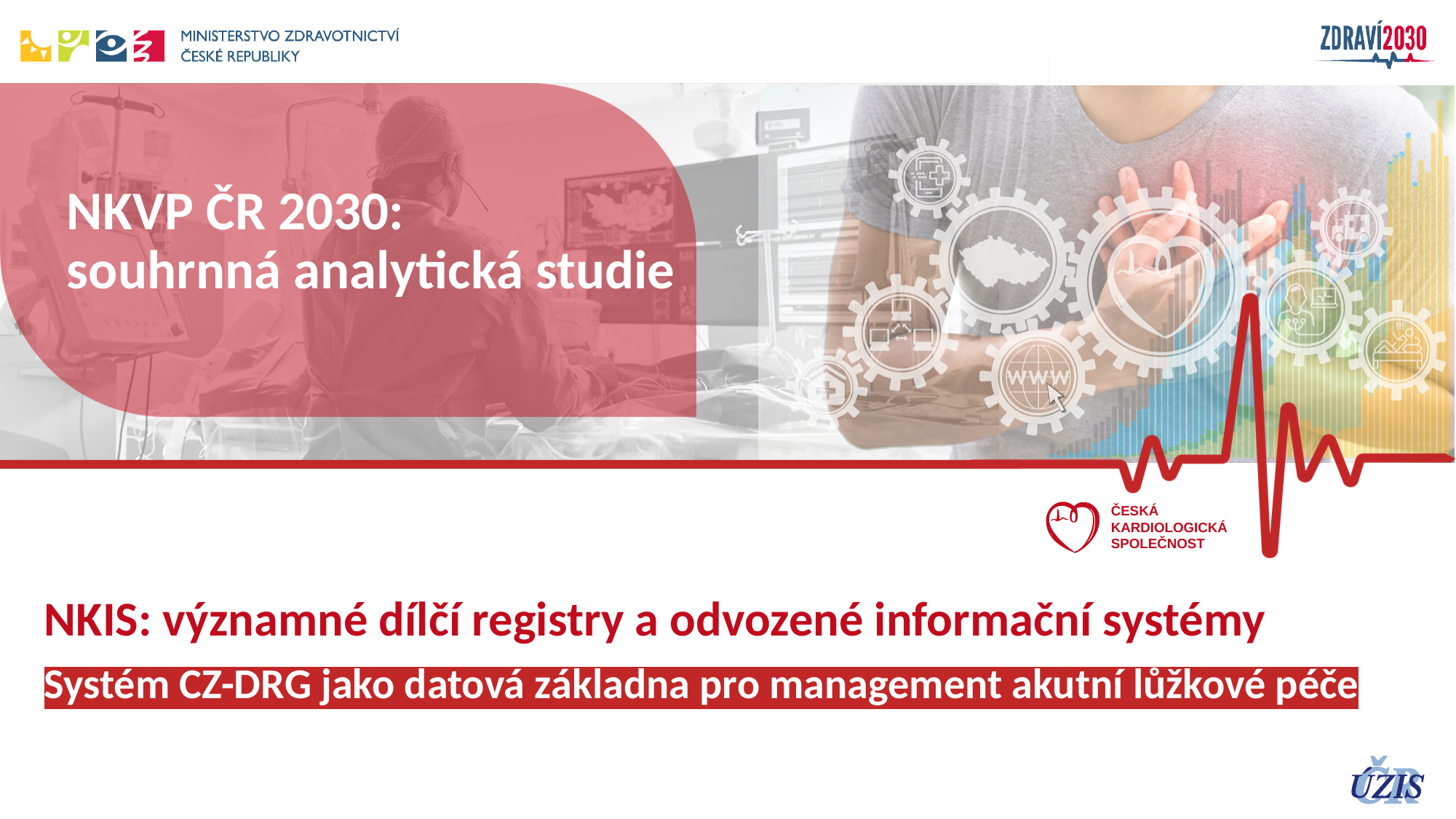

# NKVP ČR 2030: souhrnná analytická studie
NKIS: významné dílčí registry a odvozené informační systémy
Systém CZ-DRG jako datová základna pro management akutní lůžkové péče